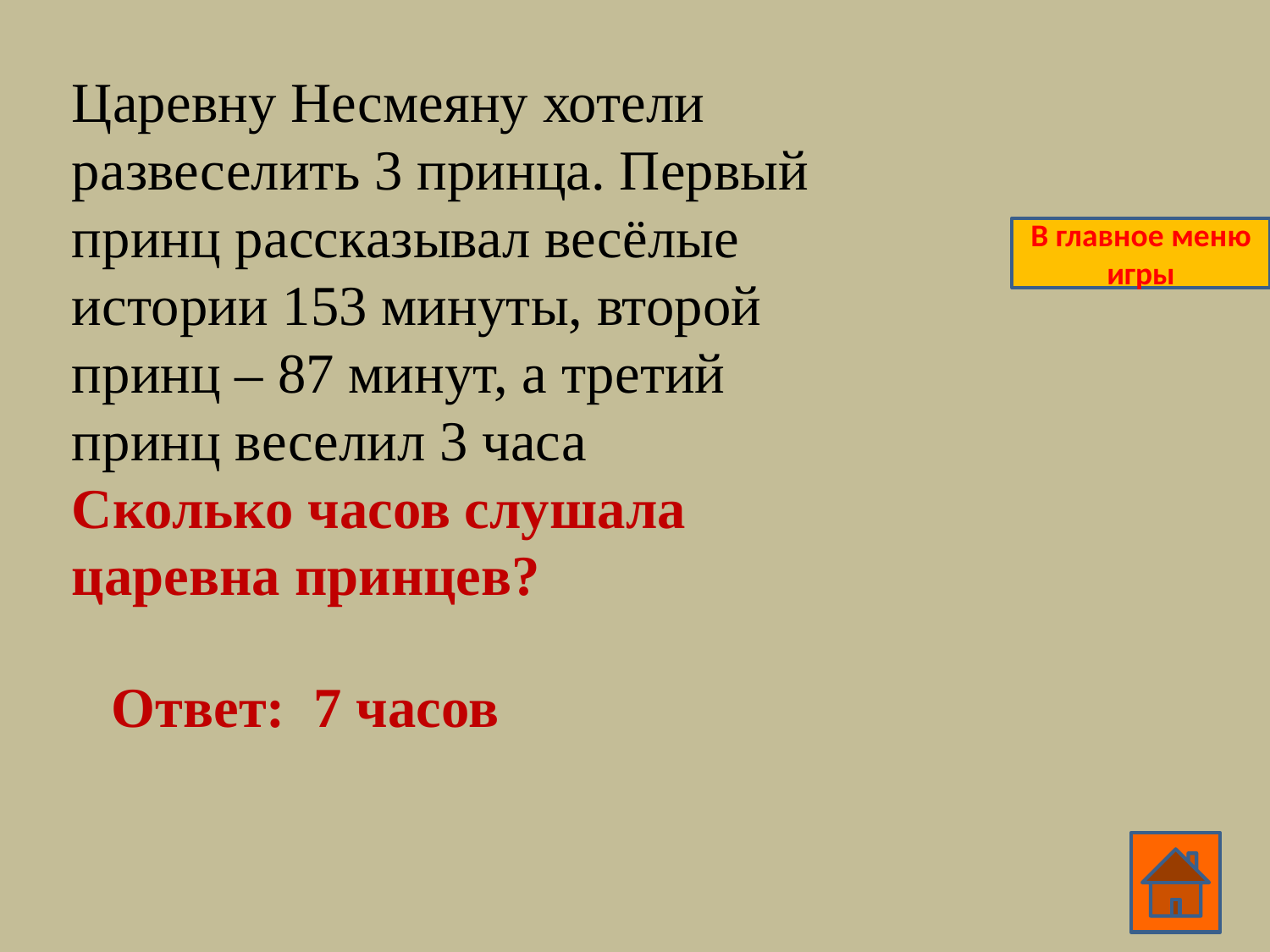

Царевну Несмеяну хотели развеселить 3 принца. Первый принц рассказывал весёлые истории 153 минуты, второй принц – 87 минут, а третий принц веселил 3 часа
Сколько часов слушала царевна принцев?
В главное меню игры
Ответ:  7 часов